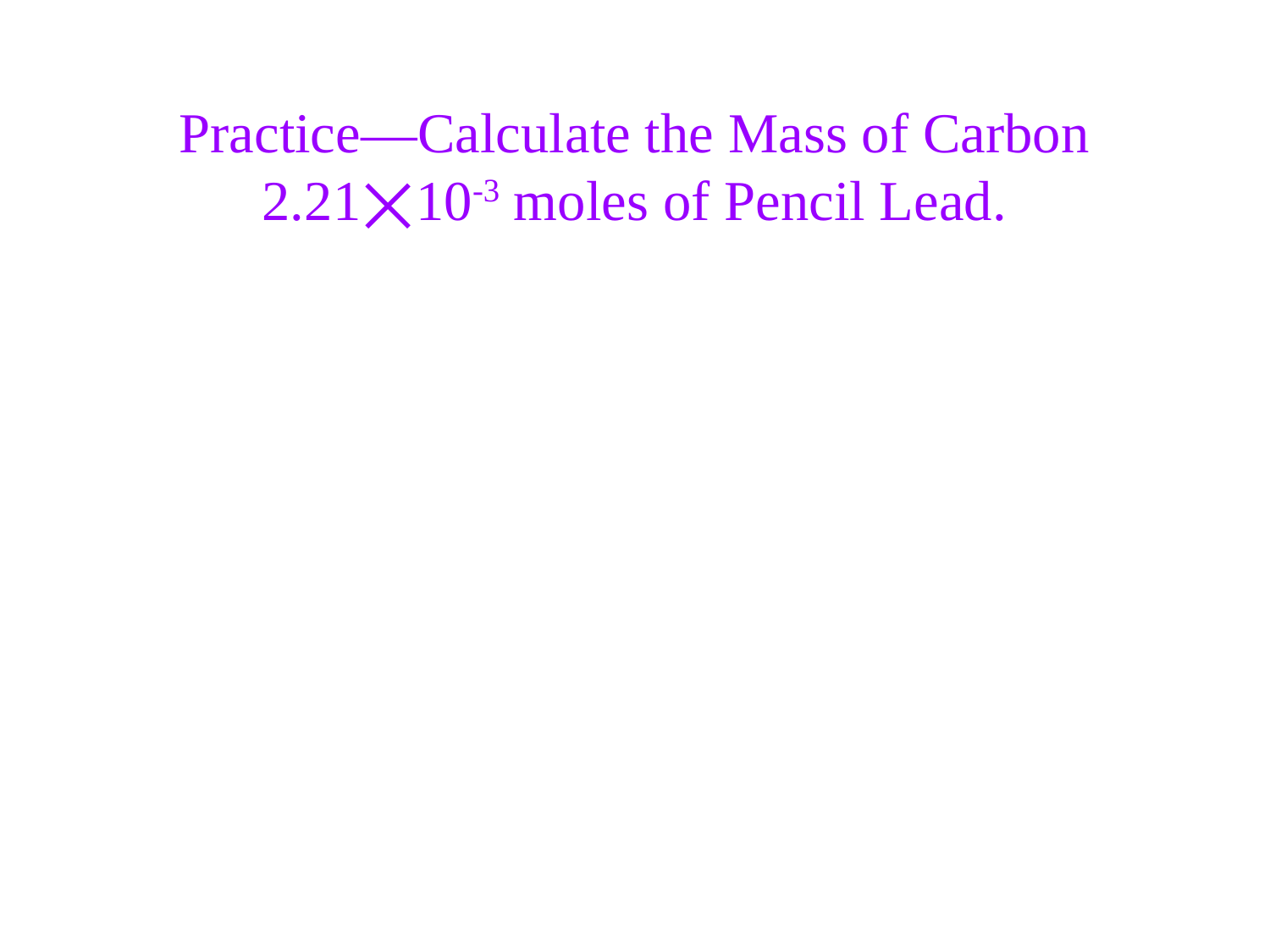

Practice—Calculate the Mass of Carbon 2.21⨉10-3 moles of Pencil Lead.